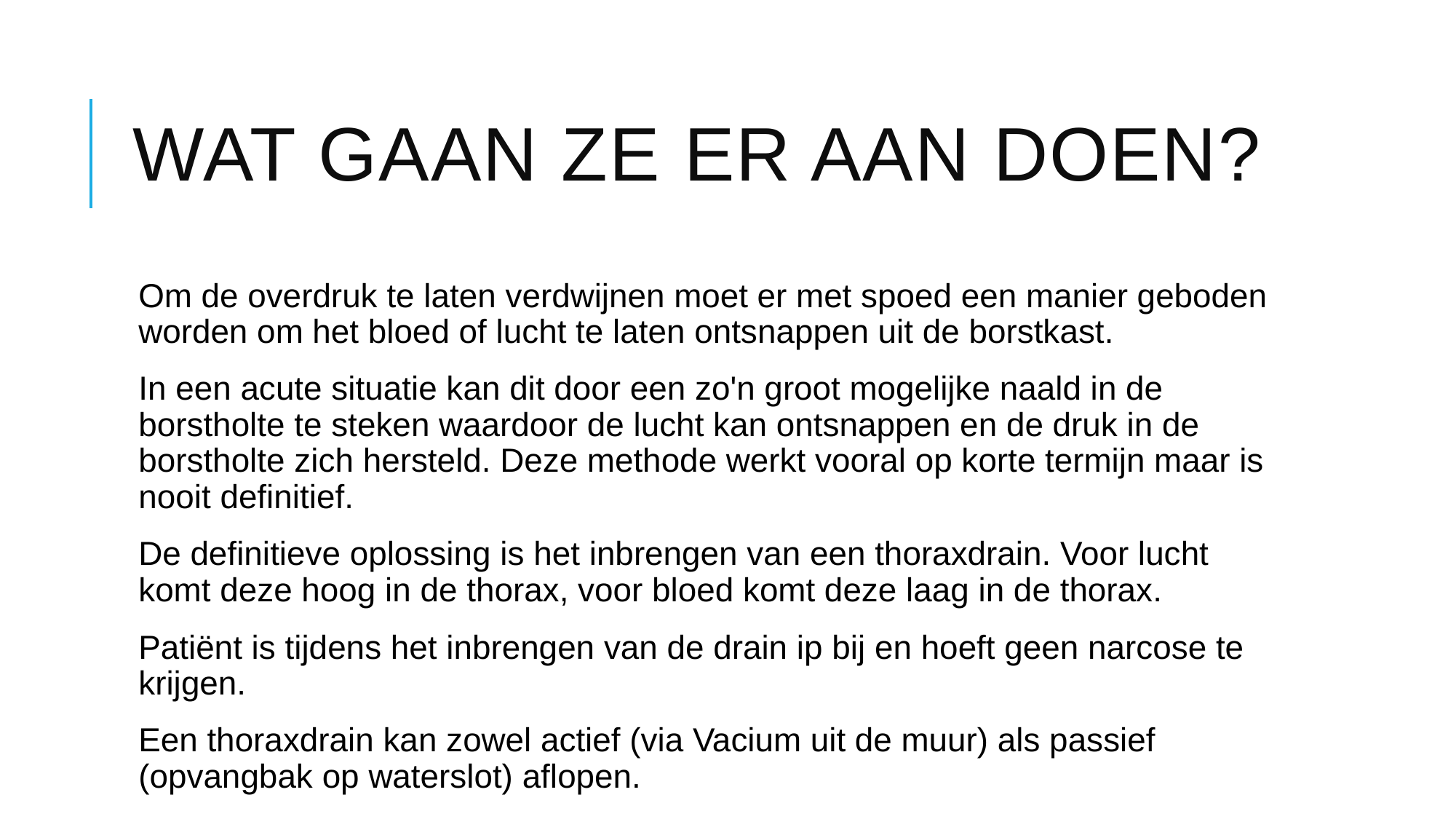

# Wat gaan ze er aan doen?
Om de overdruk te laten verdwijnen moet er met spoed een manier geboden worden om het bloed of lucht te laten ontsnappen uit de borstkast.
In een acute situatie kan dit door een zo'n groot mogelijke naald in de borstholte te steken waardoor de lucht kan ontsnappen en de druk in de borstholte zich hersteld. Deze methode werkt vooral op korte termijn maar is nooit definitief.
De definitieve oplossing is het inbrengen van een thoraxdrain. Voor lucht komt deze hoog in de thorax, voor bloed komt deze laag in de thorax.
Patiënt is tijdens het inbrengen van de drain ip bij en hoeft geen narcose te krijgen.
Een thoraxdrain kan zowel actief (via Vacium uit de muur) als passief (opvangbak op waterslot) aflopen.